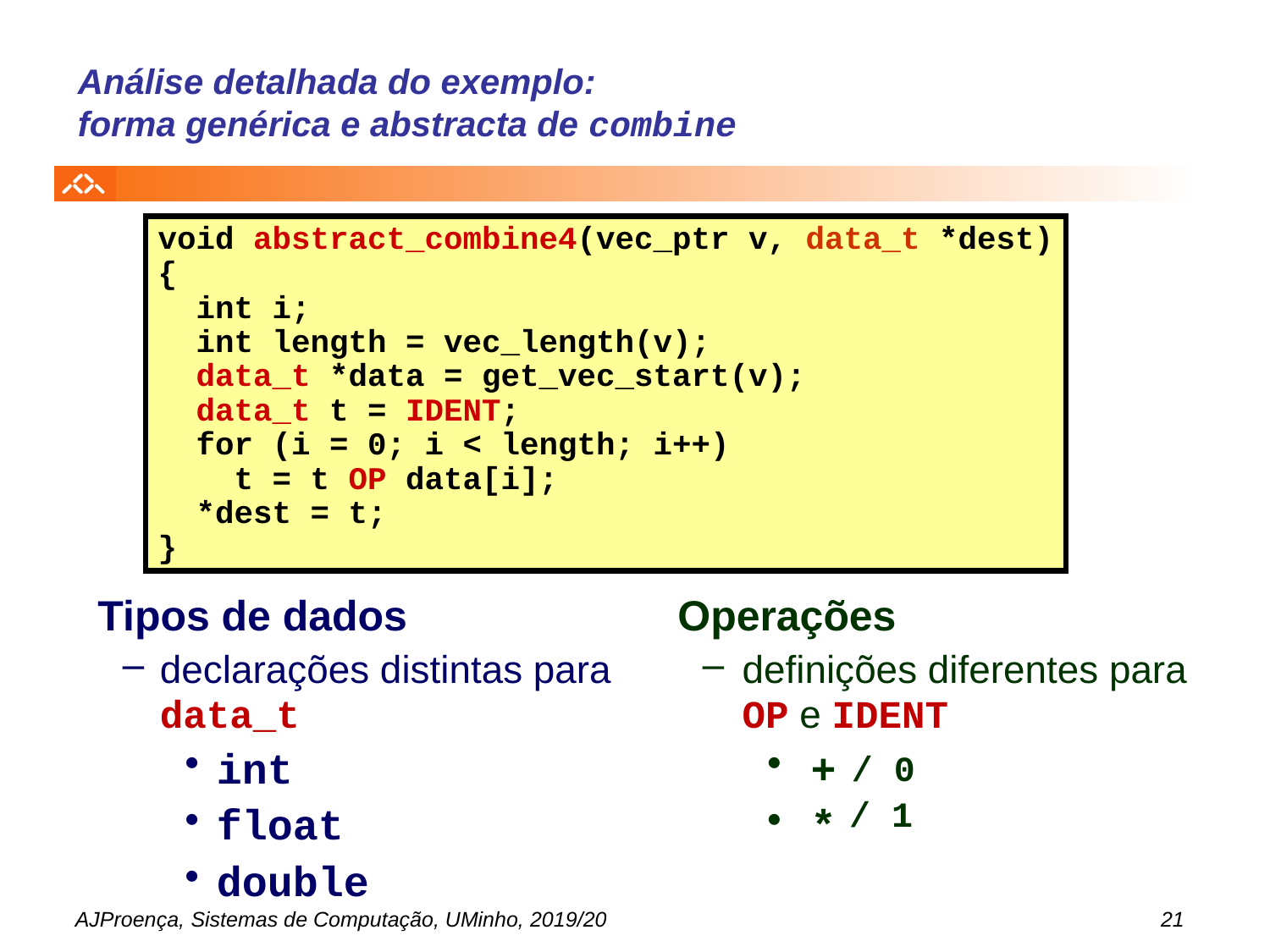

# Análise detalhada do exemplo: forma genérica e abstracta de combine
void abstract_combine4(vec_ptr v, data_t *dest)
{
  int i;
  int length = vec_length(v);
  data_t *data = get_vec_start(v);
  data_t t = IDENT;
  for (i = 0; i < length; i++)
    t = t OP data[i];
  *dest = t;
}
void combine4(vec_ptr v, int *dest)
{
  int i;
  int length = vec_length(v);
  int *data = get_vec_start(v);
  int sum = 0;
  for (i = 0; i < length; i++)
    sum += data[i];
  *dest = sum;
}
Tipos de dados
declarações distintas para data_t
int
float
double
Operações
definições diferentes para OP e IDENT
 +
 *
/ 0
/ 1